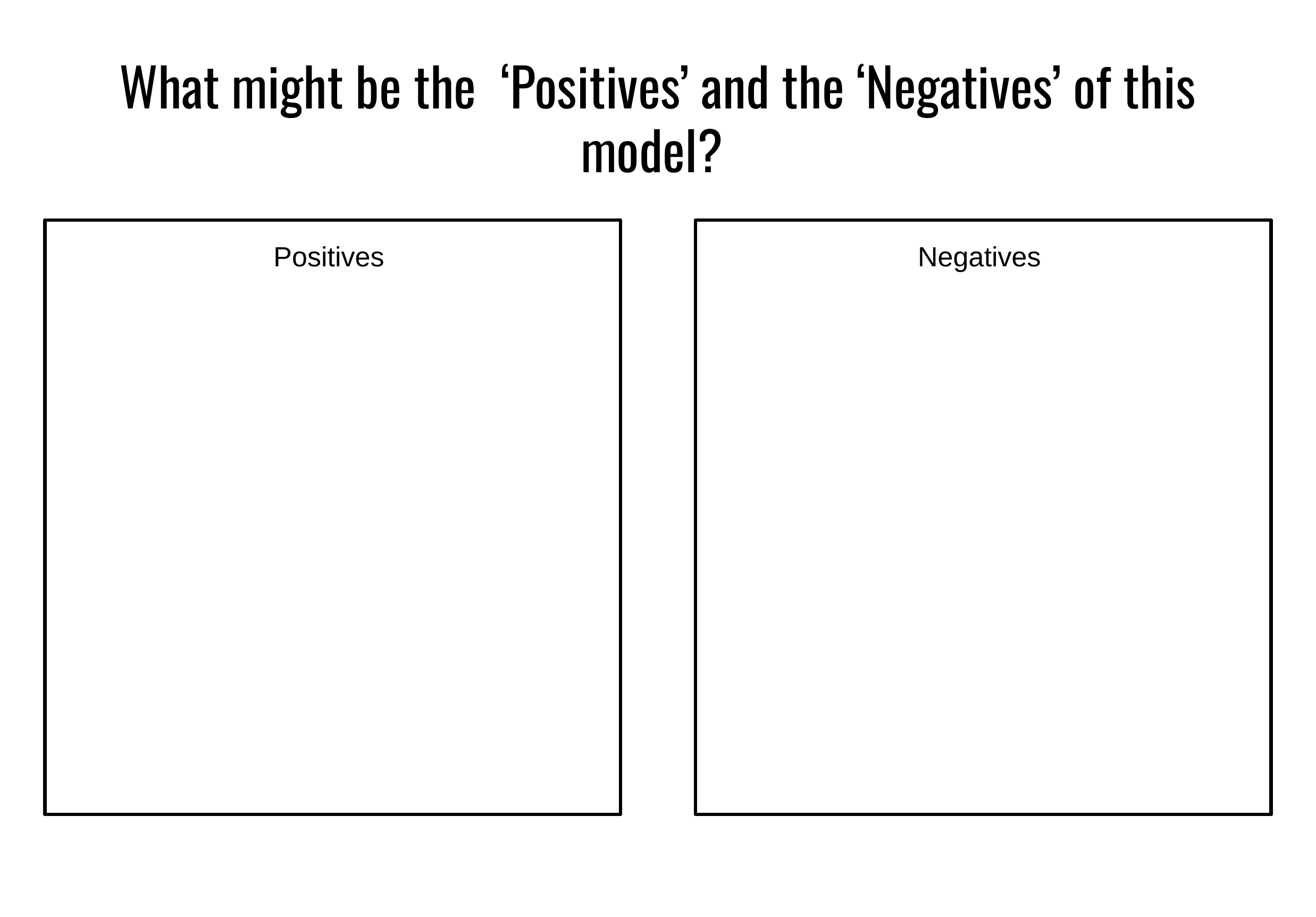

# What might be the  ‘Positives’ and the ‘Negatives’ of this model?
Positives
Negatives